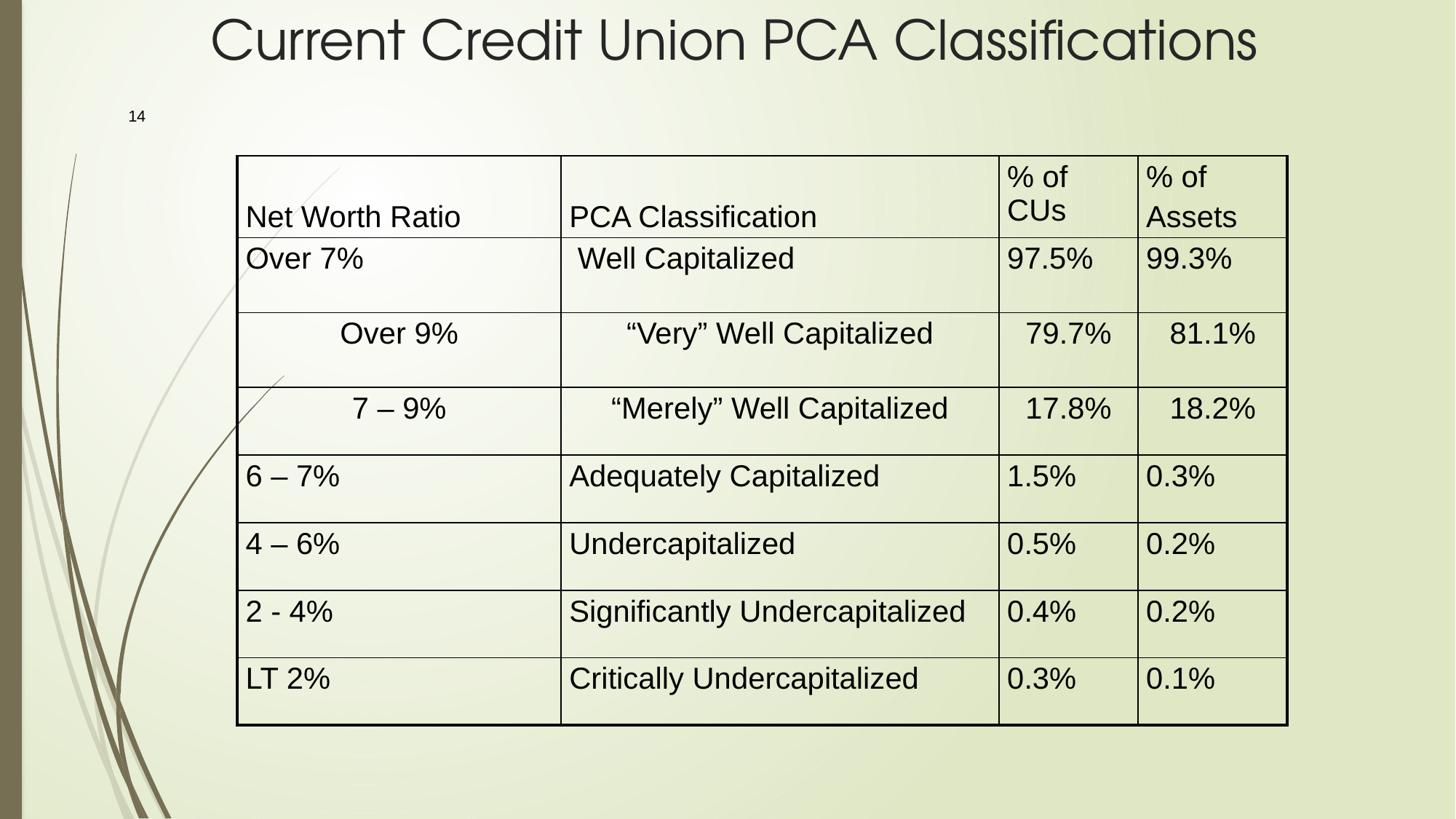

# Current Credit Union PCA Classifications
14
| Net Worth Ratio | PCA Classification | % of CUs | % of Assets |
| --- | --- | --- | --- |
| Over 7% | Well Capitalized | 97.5% | 99.3% |
| Over 9% | “Very” Well Capitalized | 79.7% | 81.1% |
| 7 – 9% | “Merely” Well Capitalized | 17.8% | 18.2% |
| 6 – 7% | Adequately Capitalized | 1.5% | 0.3% |
| 4 – 6% | Undercapitalized | 0.5% | 0.2% |
| 2 - 4% | Significantly Undercapitalized | 0.4% | 0.2% |
| LT 2% | Critically Undercapitalized | 0.3% | 0.1% |